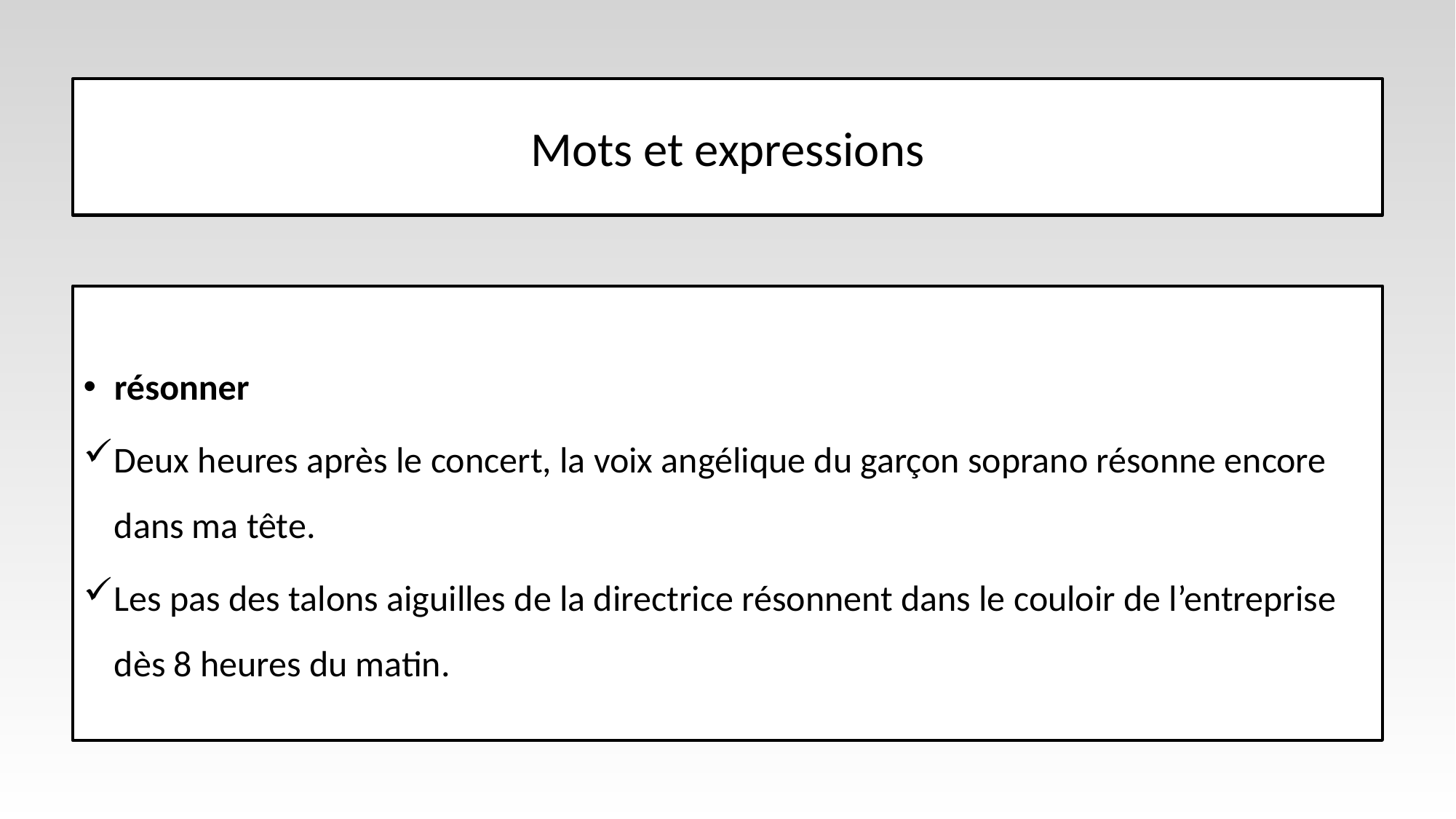

# Mots et expressions
résonner
Deux heures après le concert, la voix angélique du garçon soprano résonne encore dans ma tête.
Les pas des talons aiguilles de la directrice résonnent dans le couloir de l’entreprise dès 8 heures du matin.